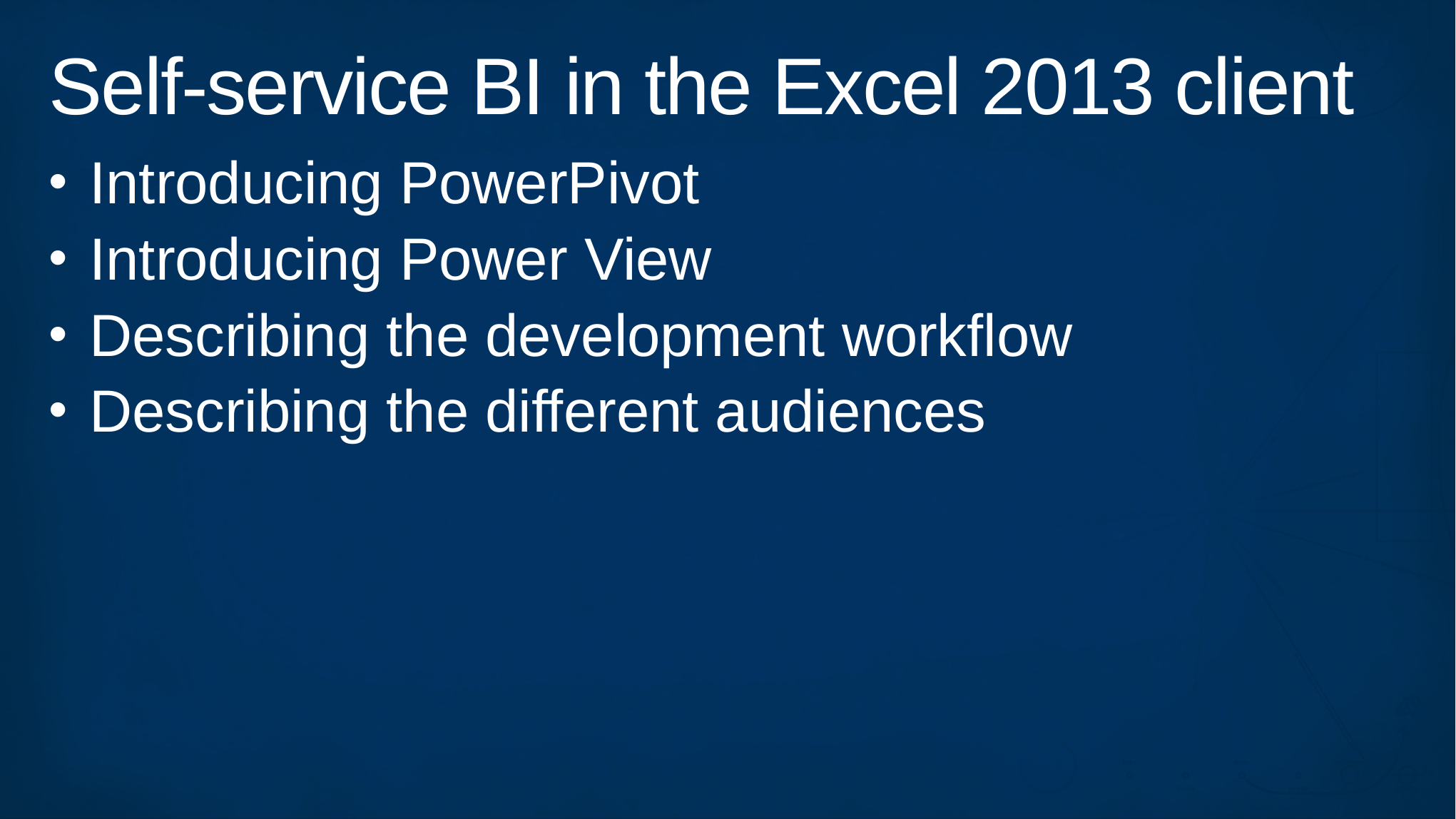

# Self-service BI in the Excel 2013 client
Introducing PowerPivot
Introducing Power View
Describing the development workflow
Describing the different audiences